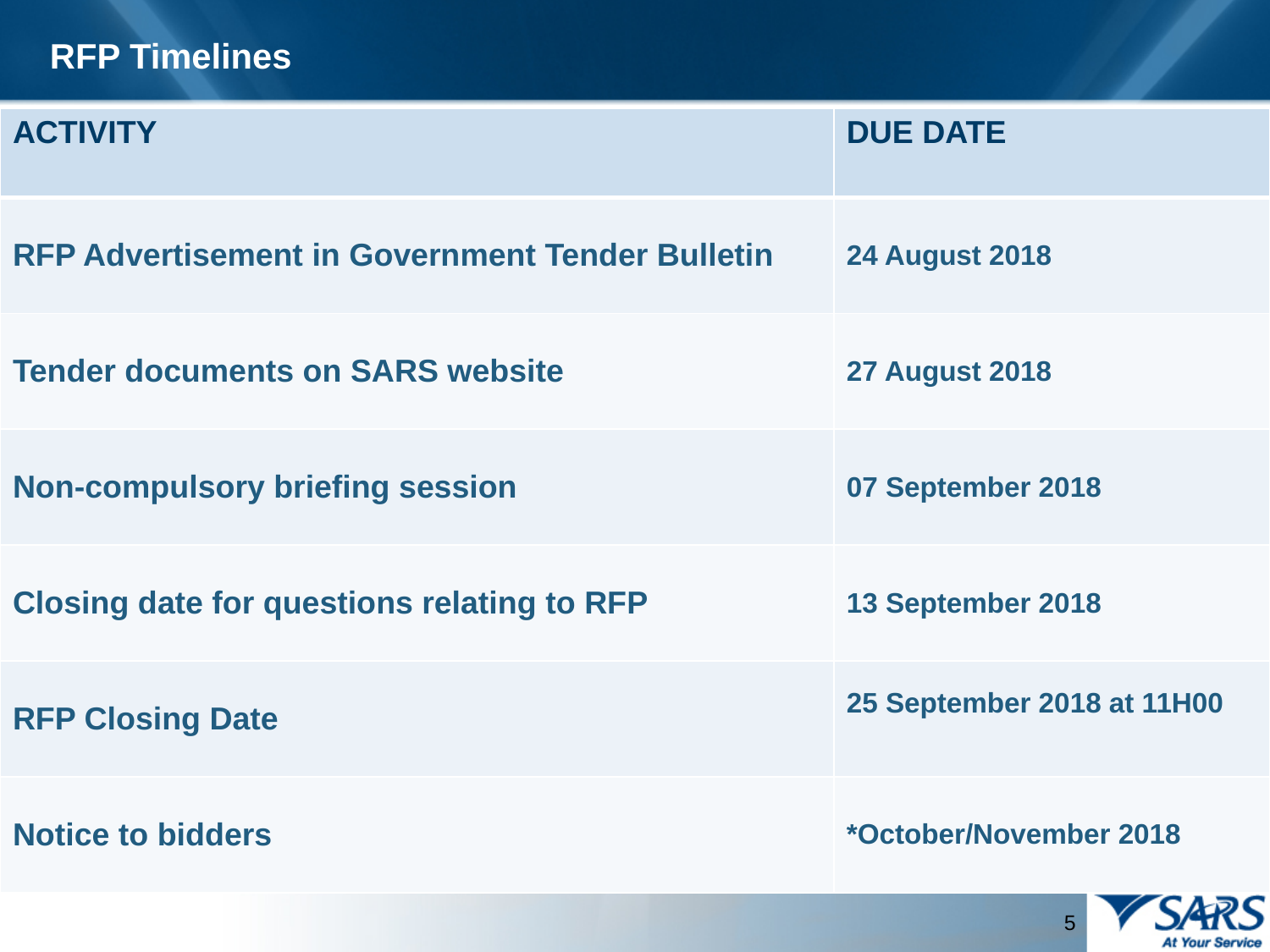

RFP Timelines
| ACTIVITY | DUE DATE |
| --- | --- |
| RFP Advertisement in Government Tender Bulletin | 24 August 2018 |
| Tender documents on SARS website | 27 August 2018 |
| Non-compulsory briefing session | 07 September 2018 |
| Closing date for questions relating to RFP | 13 September 2018 |
| RFP Closing Date | 25 September 2018 at 11H00 |
| Notice to bidders | \*October/November 2018 |
5